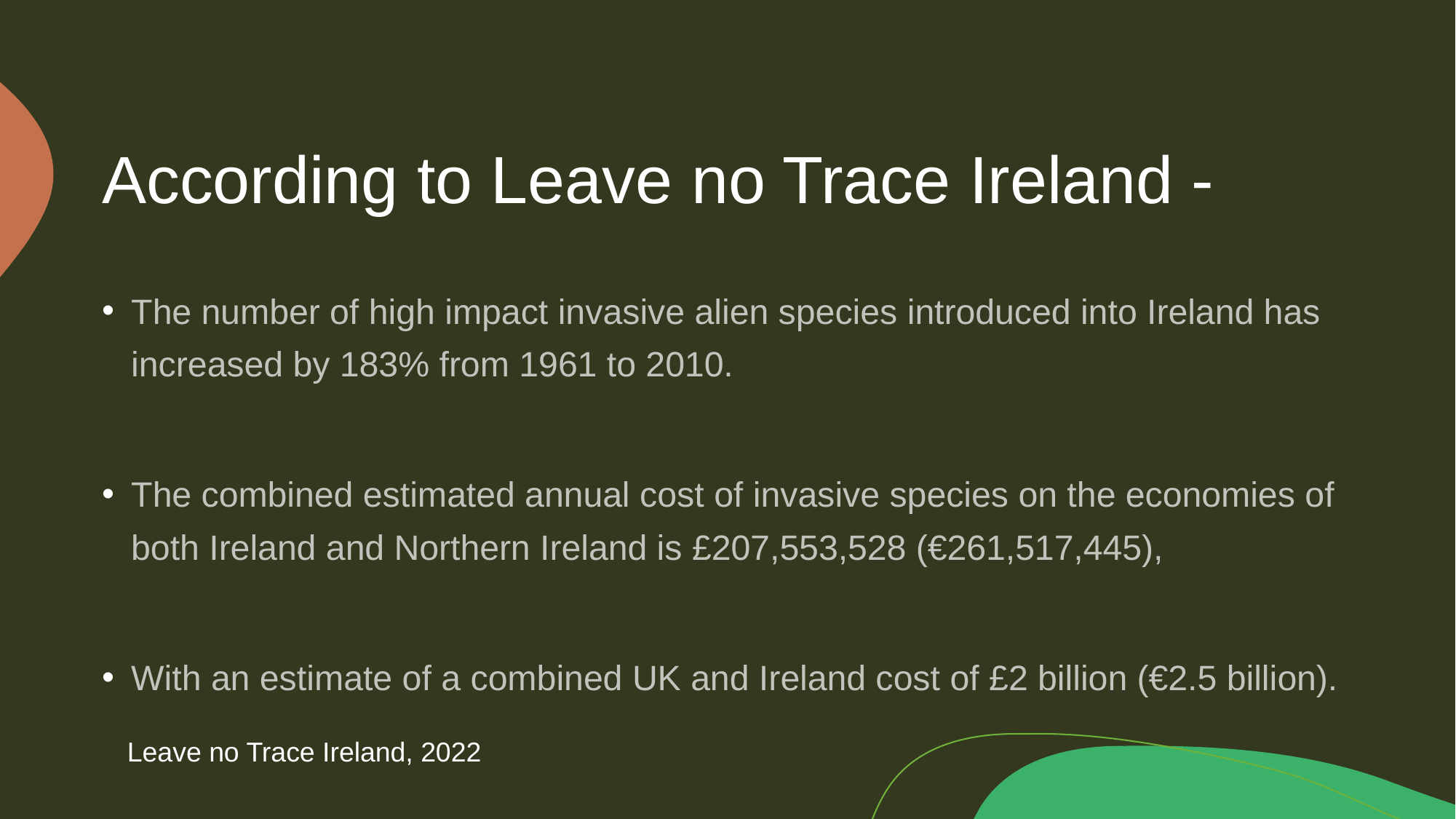

# According to Leave no Trace Ireland -
The number of high impact invasive alien species introduced into Ireland has increased by 183% from 1961 to 2010.

The combined estimated annual cost of invasive species on the economies of both Ireland and Northern Ireland is £207,553,528 (€261,517,445),

With an estimate of a combined UK and Ireland cost of £2 billion (€2.5 billion).
Leave no Trace Ireland, 2022